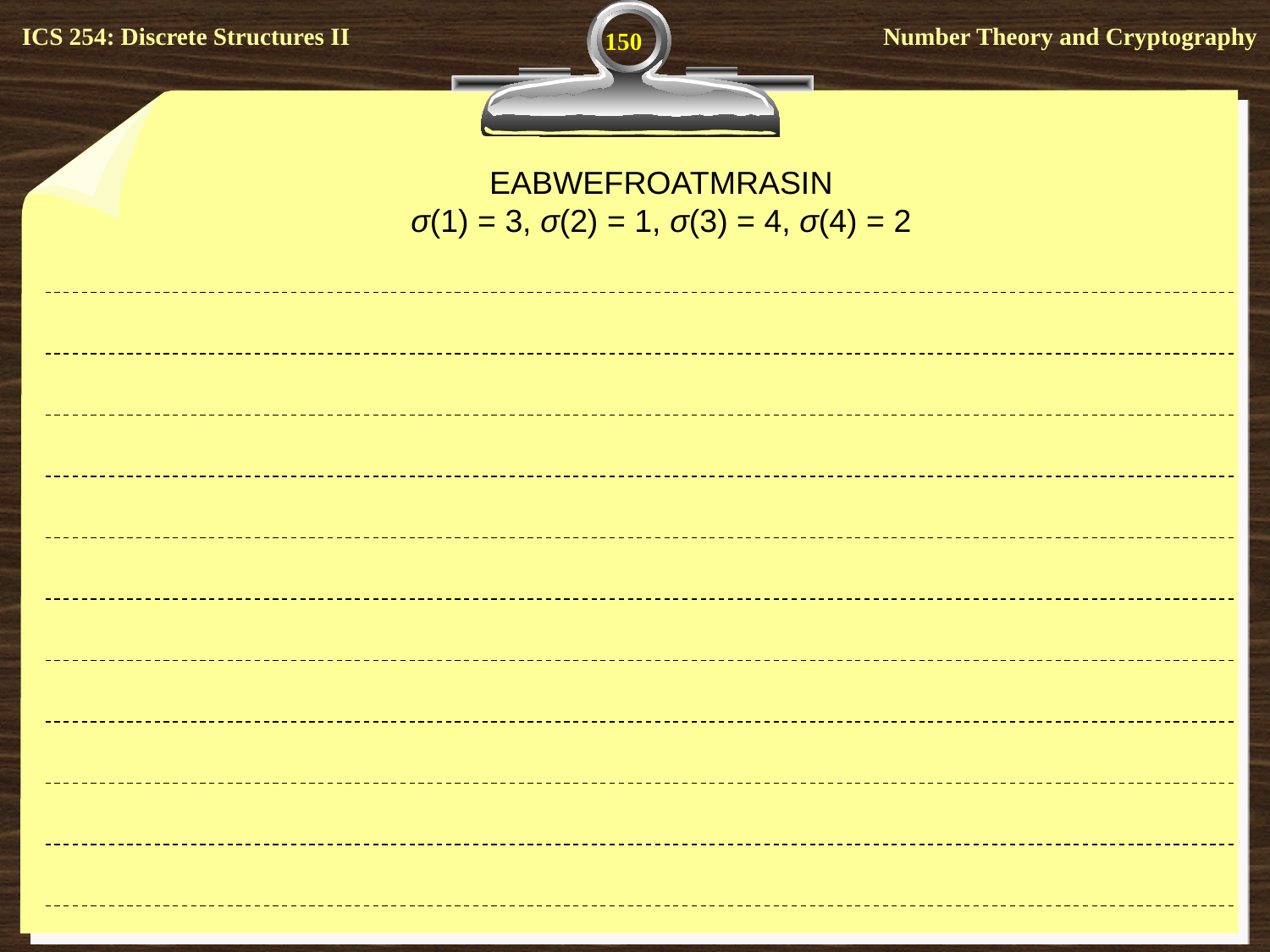

150
EABWEFROATMRASIN
σ(1) = 3, σ(2) = 1, σ(3) = 4, σ(4) = 2